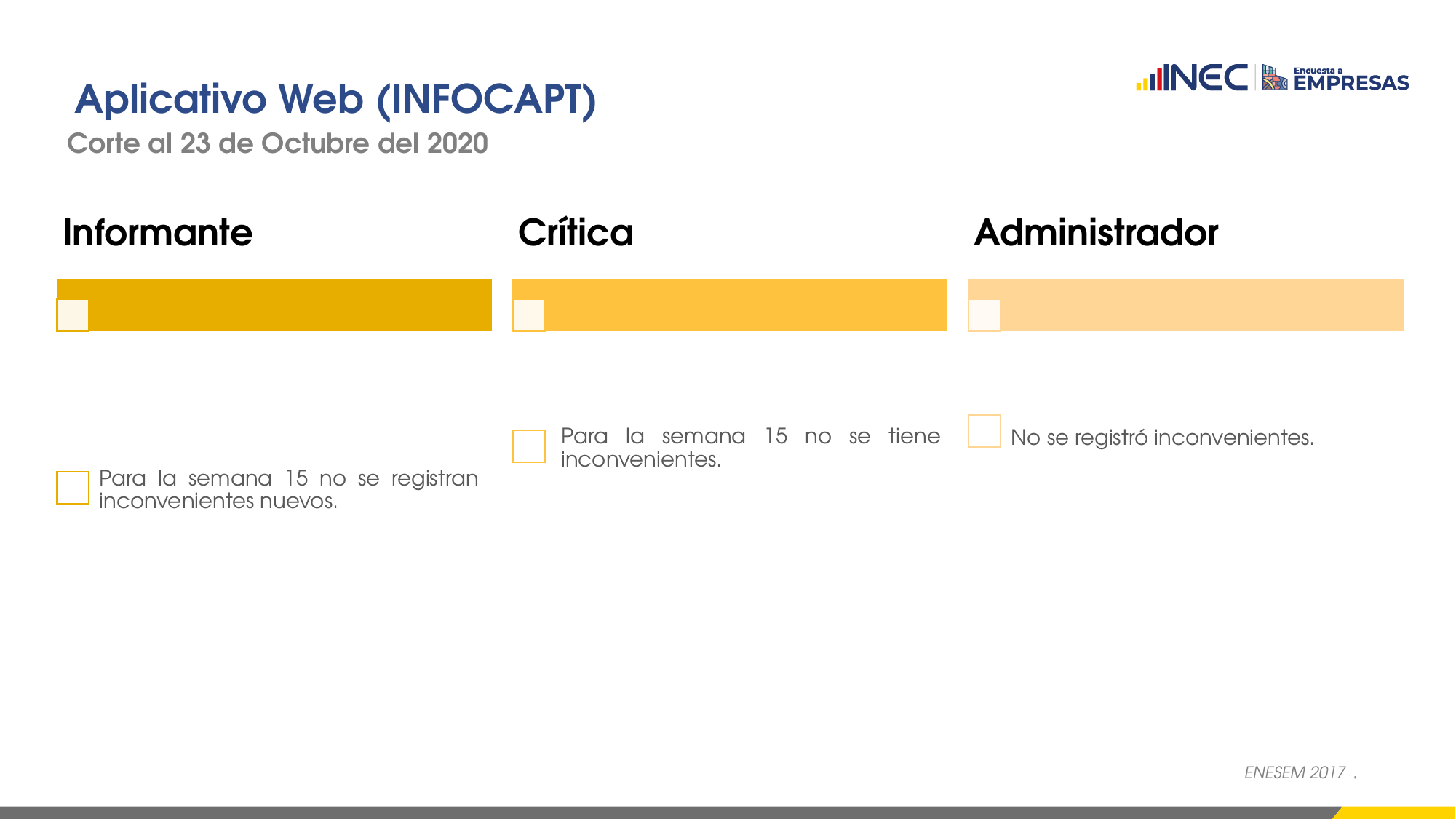

Aplicativo Web (INFOCAPT)
Corte al 23 de Octubre del 2020
Informante
Para la semana 15 no se registran inconvenientes nuevos.
Crítica
Para la semana 15 no se tiene inconvenientes.
Administrador
No se registró inconvenientes.

ENESEM 2017